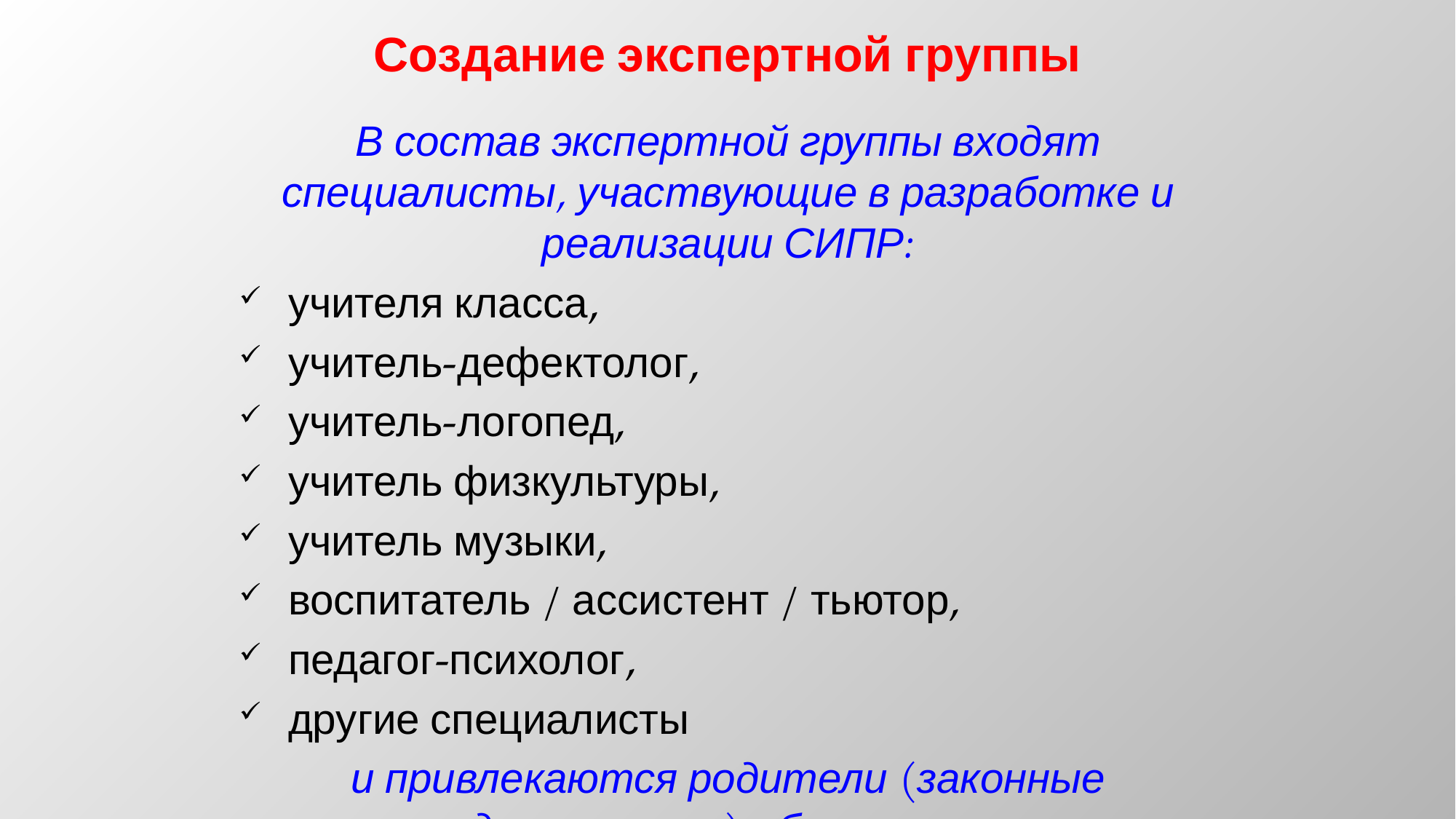

# Создание экспертной группы
В состав экспертной группы входят специалисты, участвующие в разработке и реализации СИПР:
учителя класса,
учитель-дефектолог,
учитель-логопед,
учитель физкультуры,
учитель музыки,
воспитатель / ассистент / тьютор,
педагог-психолог,
другие специалисты
и привлекаются родители (законные представители) обучающегося.